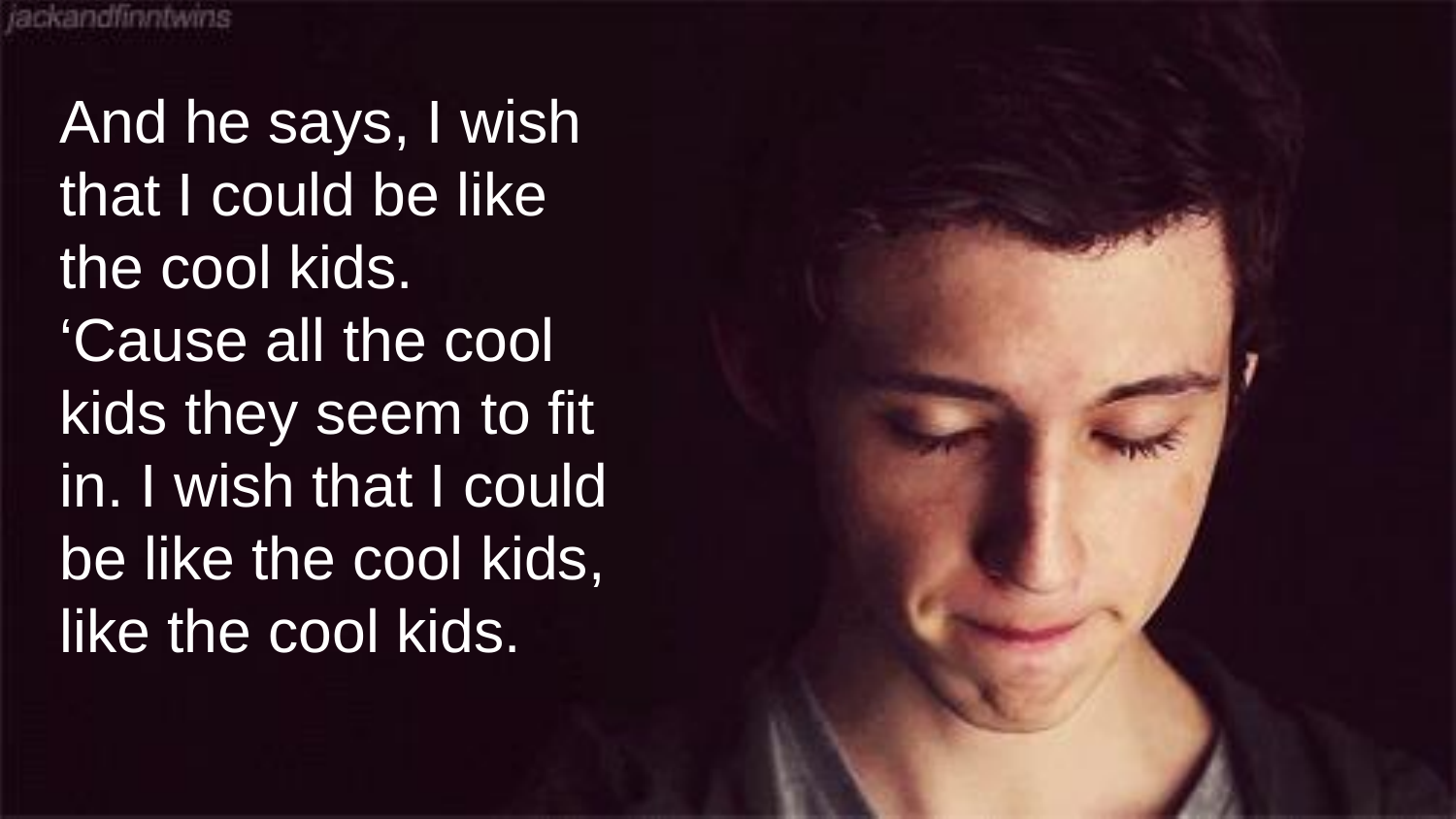

And he says, I wish that I could be like the cool kids. ‘Cause all the cool kids they seem to fit in. I wish that I could be like the cool kids, like the cool kids.